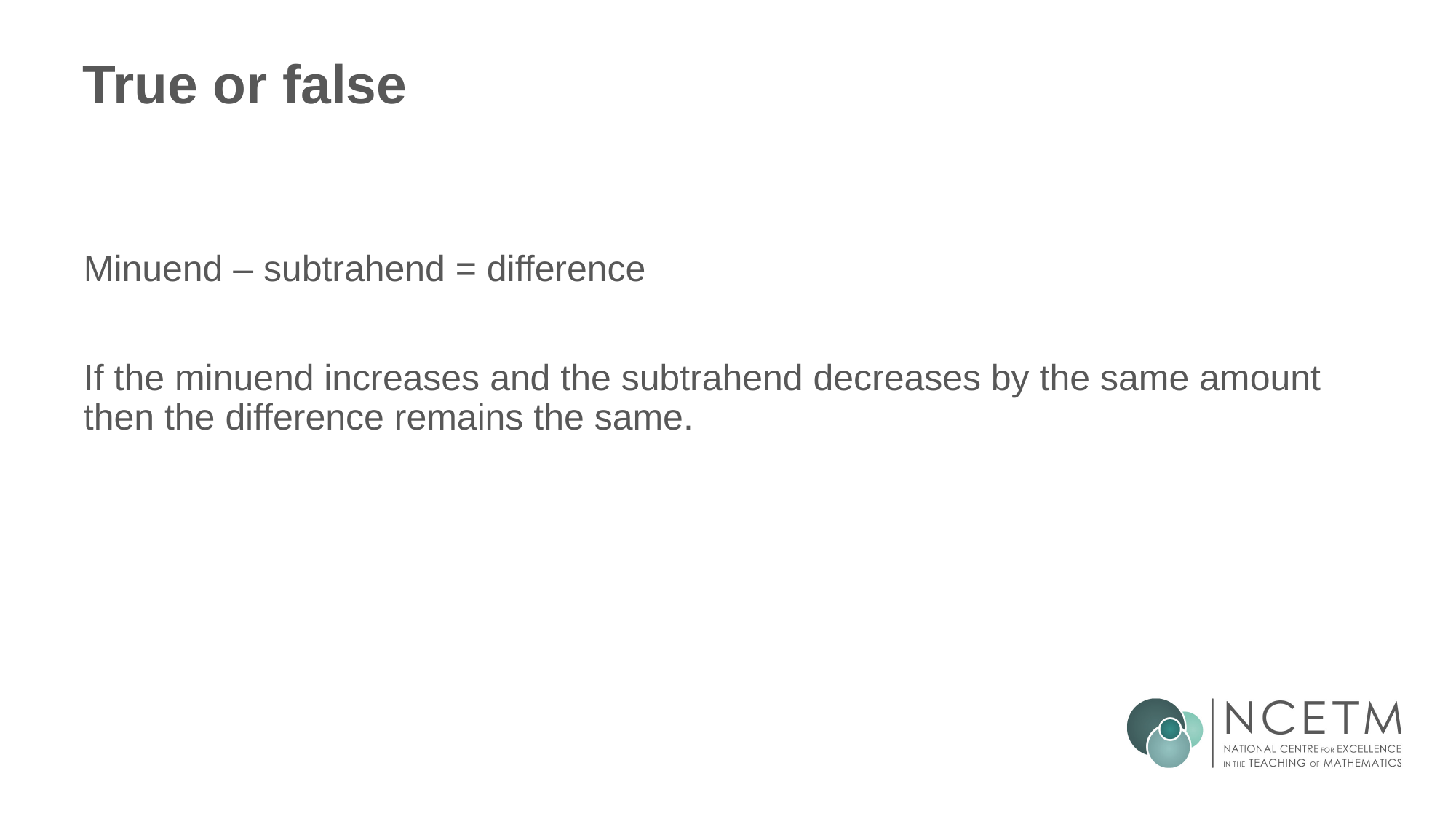

# True or false

Minuend – subtrahend = difference

If the minuend increases and the subtrahend decreases by the same amount then the difference remains the same.